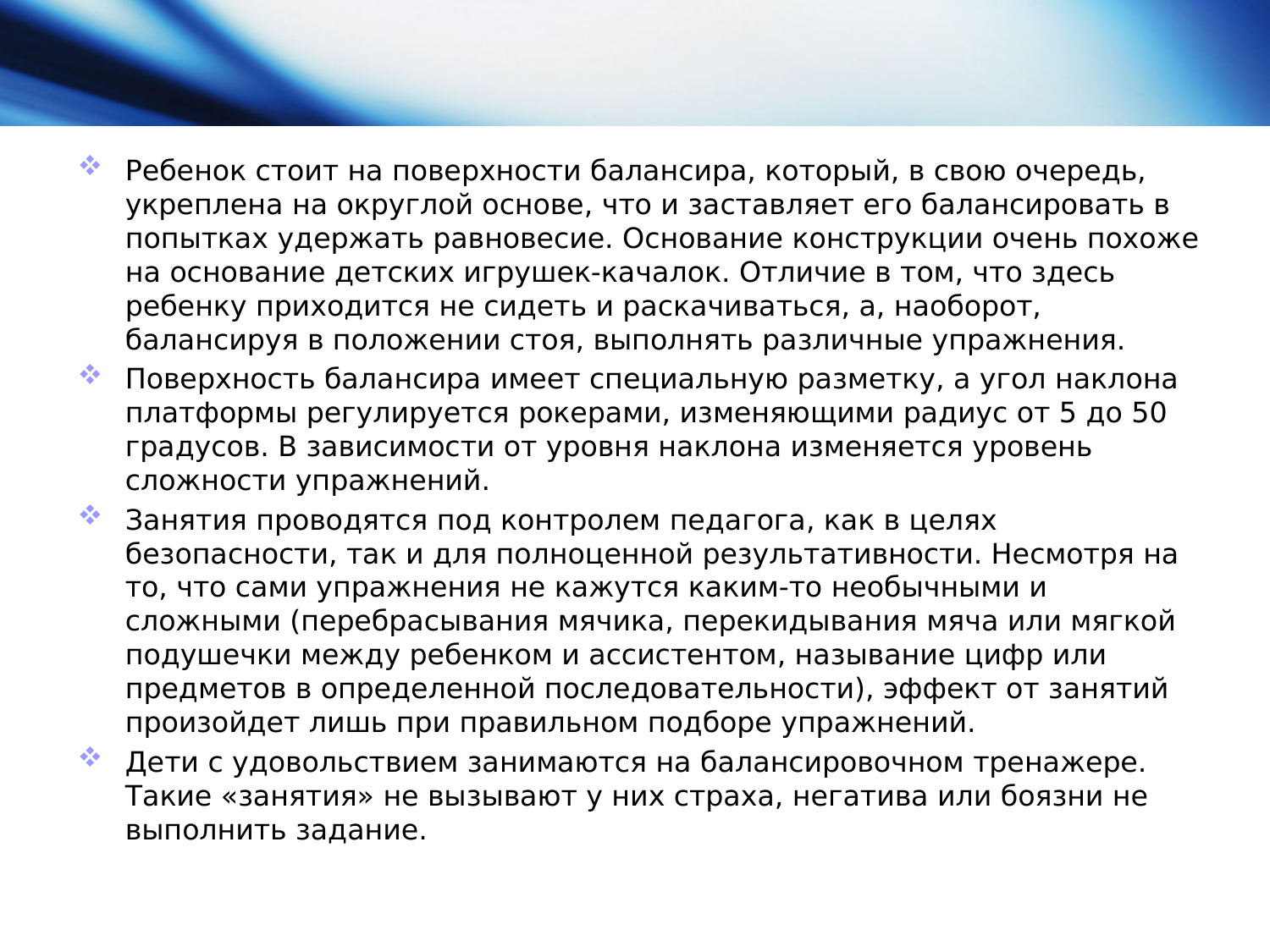

#
Ребенок стоит на поверхности балансира, который, в свою очередь, укреплена на округлой основе, что и заставляет его балансировать в попытках удержать равновесие. Основание конструкции очень похоже на основание детских игрушек-качалок. Отличие в том, что здесь ребенку приходится не сидеть и раскачиваться, а, наоборот, балансируя в положении стоя, выполнять различные упражнения.
Поверхность балансира имеет специальную разметку, а угол наклона платформы регулируется рокерами, изменяющими радиус от 5 до 50 градусов. В зависимости от уровня наклона изменяется уровень сложности упражнений.
Занятия проводятся под контролем педагога, как в целях безопасности, так и для полноценной результативности. Несмотря на то, что сами упражнения не кажутся каким-то необычными и сложными (перебрасывания мячика, перекидывания мяча или мягкой подушечки между ребенком и ассистентом, называние цифр или предметов в определенной последовательности), эффект от занятий произойдет лишь при правильном подборе упражнений.
Дети с удовольствием занимаются на балансировочном тренажере. Такие «занятия» не вызывают у них страха, негатива или боязни не выполнить задание.